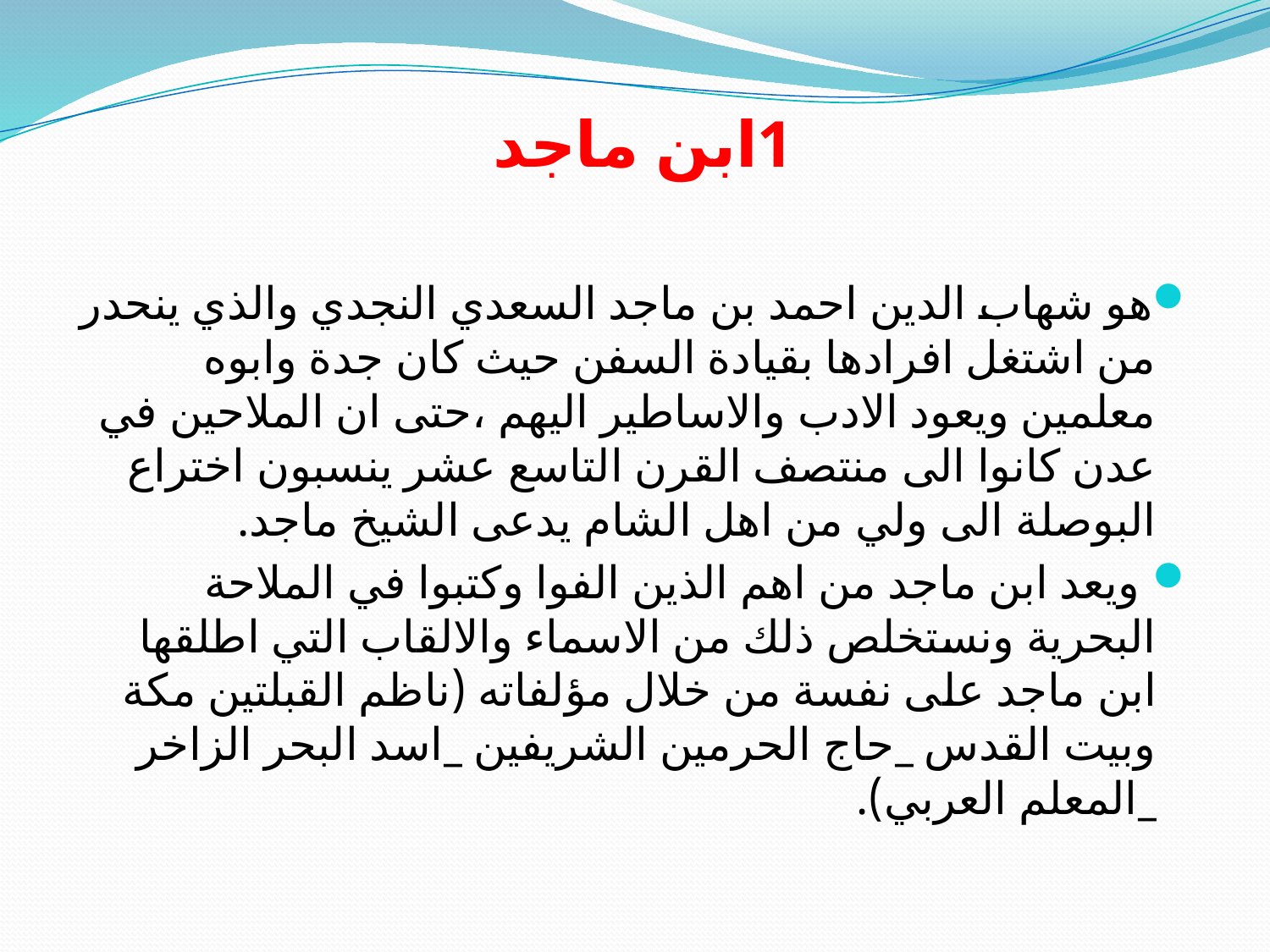

# 1ابن ماجد
هو شهاب الدين احمد بن ماجد السعدي النجدي والذي ينحدر من اشتغل افرادها بقيادة السفن حيث كان جدة وابوه معلمين ويعود الادب والاساطير اليهم ،حتى ان الملاحين في عدن كانوا الى منتصف القرن التاسع عشر ينسبون اختراع البوصلة الى ولي من اهل الشام يدعى الشيخ ماجد.
 ويعد ابن ماجد من اهم الذين الفوا وكتبوا في الملاحة البحرية ونستخلص ذلك من الاسماء والالقاب التي اطلقها ابن ماجد على نفسة من خلال مؤلفاته (ناظم القبلتين مكة وبيت القدس _حاج الحرمين الشريفين _اسد البحر الزاخر _المعلم العربي).